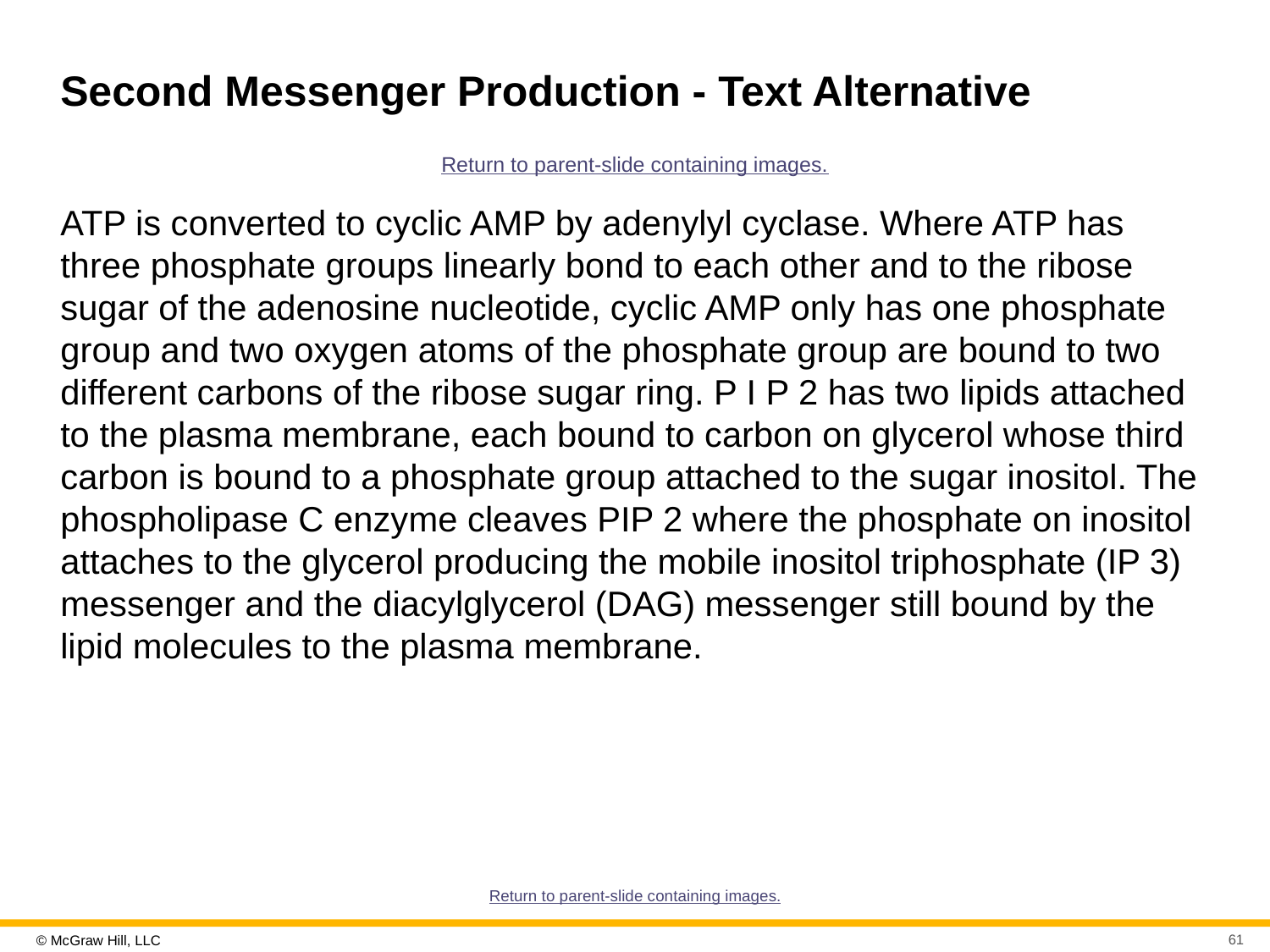

# Second Messenger Production - Text Alternative
Return to parent-slide containing images.
ATP is converted to cyclic AMP by adenylyl cyclase. Where ATP has three phosphate groups linearly bond to each other and to the ribose sugar of the adenosine nucleotide, cyclic AMP only has one phosphate group and two oxygen atoms of the phosphate group are bound to two different carbons of the ribose sugar ring. P I P 2 has two lipids attached to the plasma membrane, each bound to carbon on glycerol whose third carbon is bound to a phosphate group attached to the sugar inositol. The phospholipase C enzyme cleaves PIP 2 where the phosphate on inositol attaches to the glycerol producing the mobile inositol triphosphate (IP 3) messenger and the diacylglycerol (DAG) messenger still bound by the lipid molecules to the plasma membrane.
Return to parent-slide containing images.
61